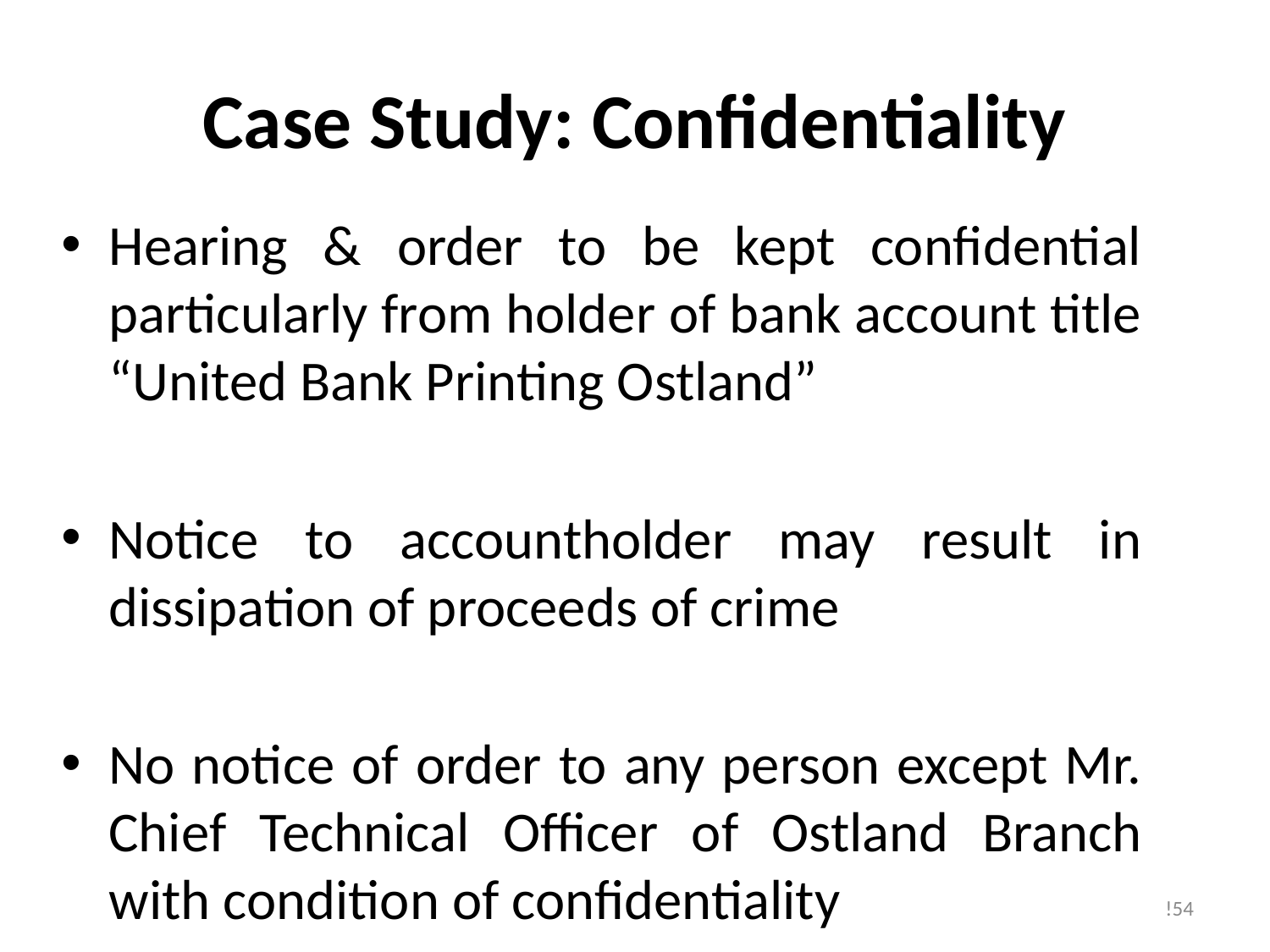

# Case Study: Confidentiality
Hearing & order to be kept confidential particularly from holder of bank account title “United Bank Printing Ostland”

Notice to accountholder may result in dissipation of proceeds of crime

No notice of order to any person except Mr. Chief Technical Officer of Ostland Branch with condition of confidentiality
!54